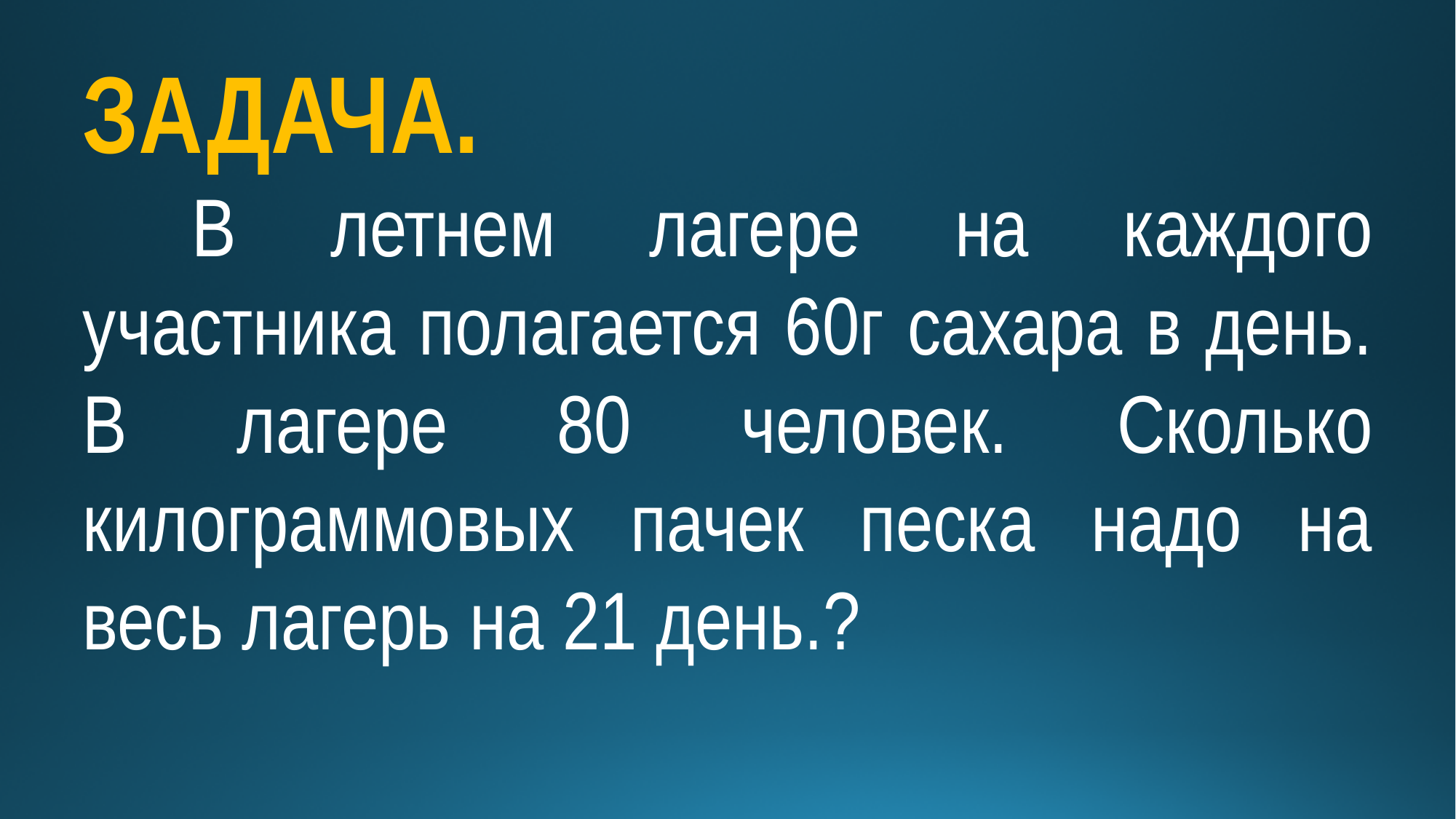

ЗАДАЧА.
	В летнем лагере на каждого участника полагается 60г сахара в день. В лагере 80 человек. Сколько килограммовых пачек песка надо на весь лагерь на 21 день.?